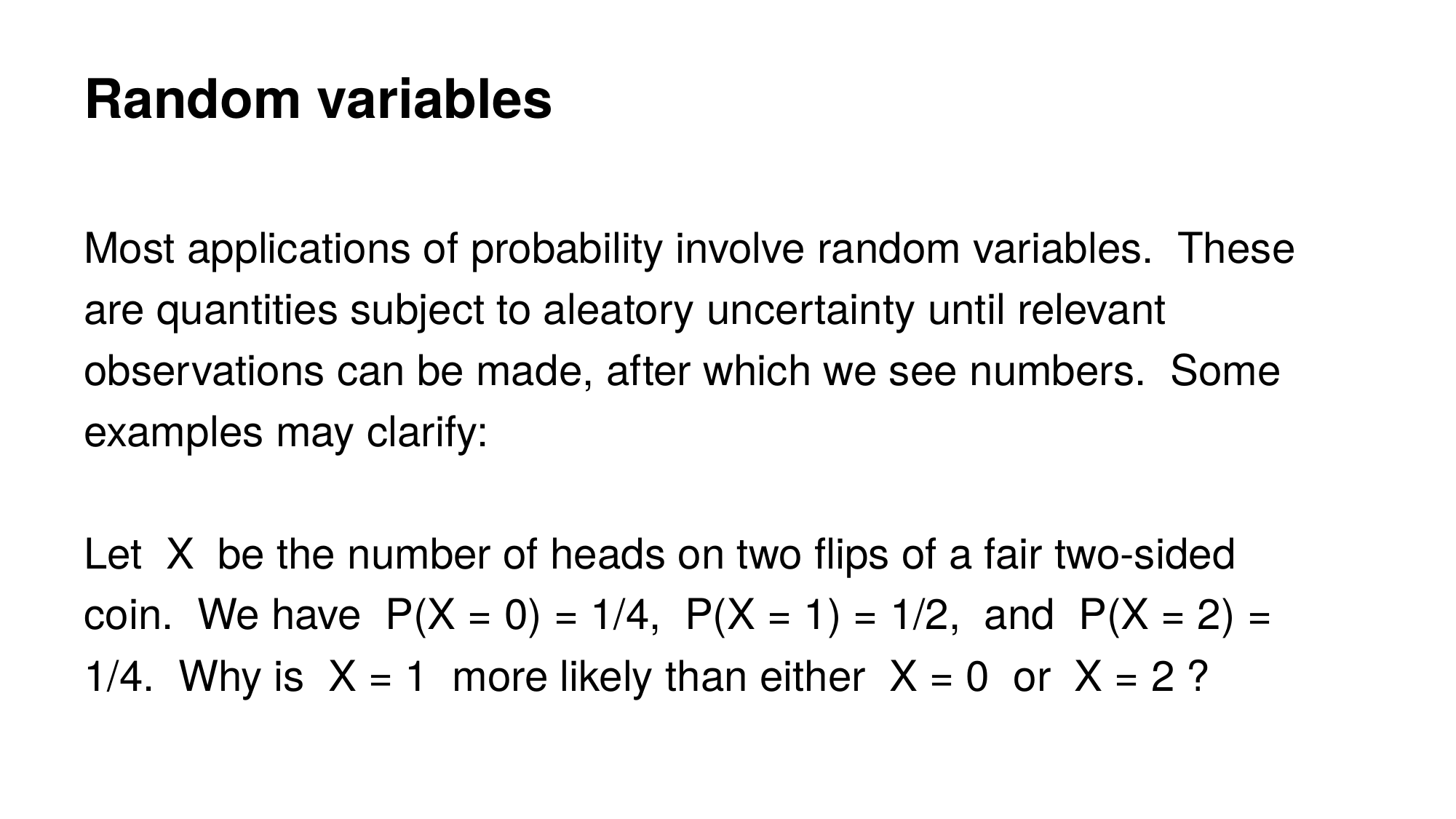

# Random variables
Most applications of probability involve random variables.  These are quantities subject to aleatory uncertainty until relevant observations can be made, after which we see numbers.  Some examples may clarify:

Let  X  be the number of heads on two flips of a fair two-sided coin.  We have  P(X = 0) = 1/4,  P(X = 1) = 1/2,  and  P(X = 2) = 1/4.  Why is  X = 1  more likely than either  X = 0  or  X = 2 ?